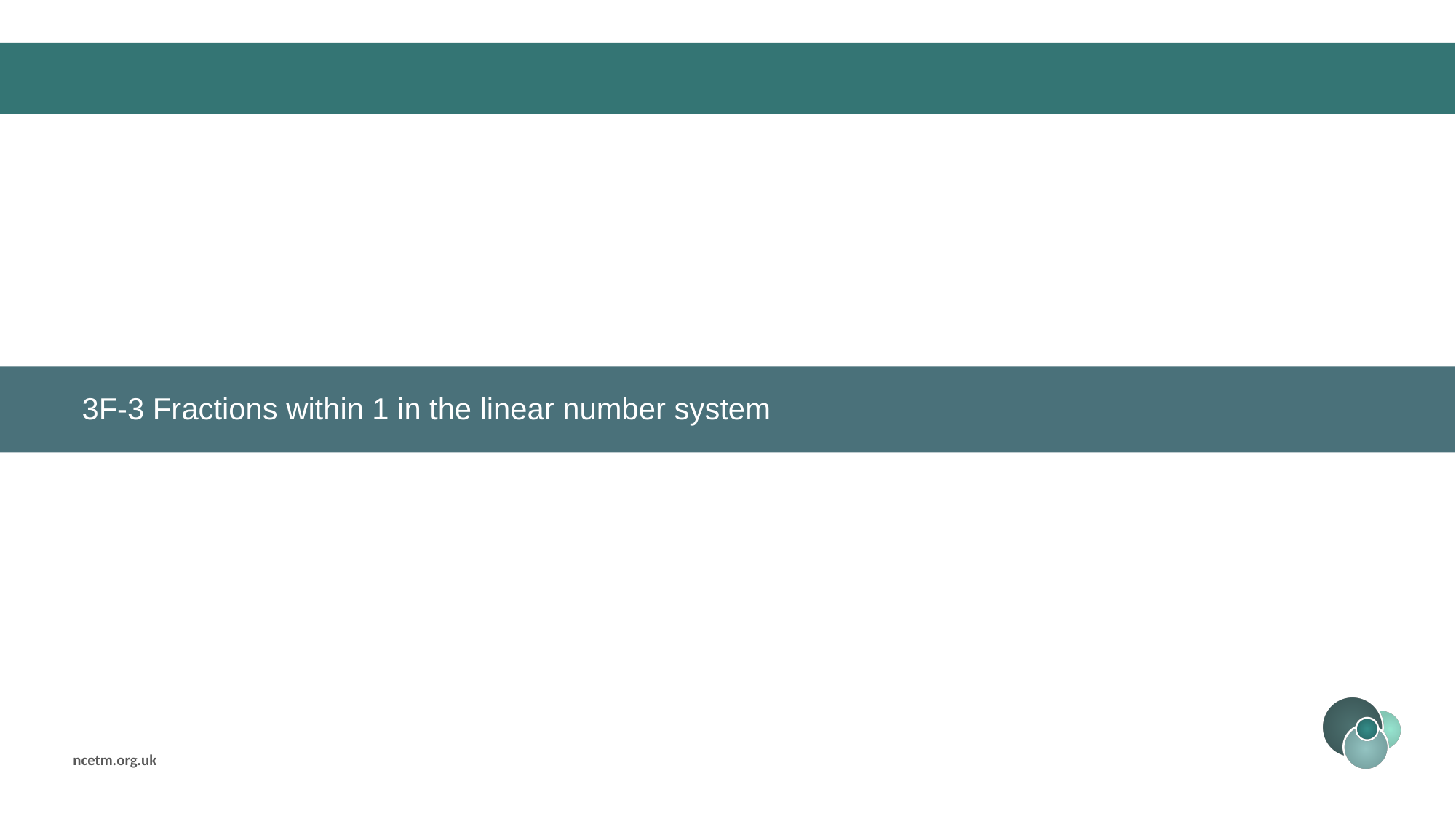

3F-3 Fractions within 1 in the linear number system